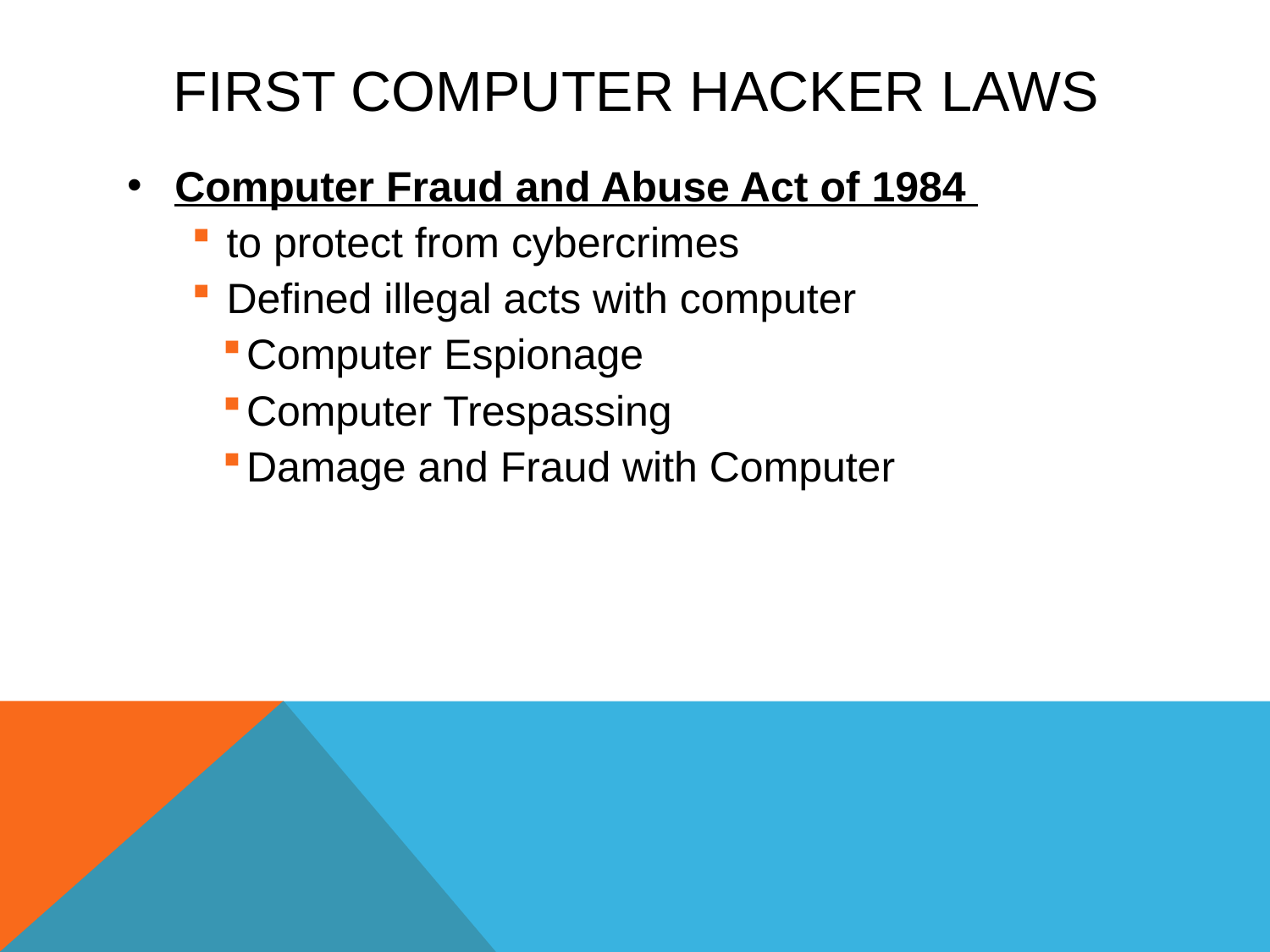

# First Computer Hacker Laws
Computer Fraud and Abuse Act of 1984
 to protect from cybercrimes
 Defined illegal acts with computer
Computer Espionage
Computer Trespassing
Damage and Fraud with Computer